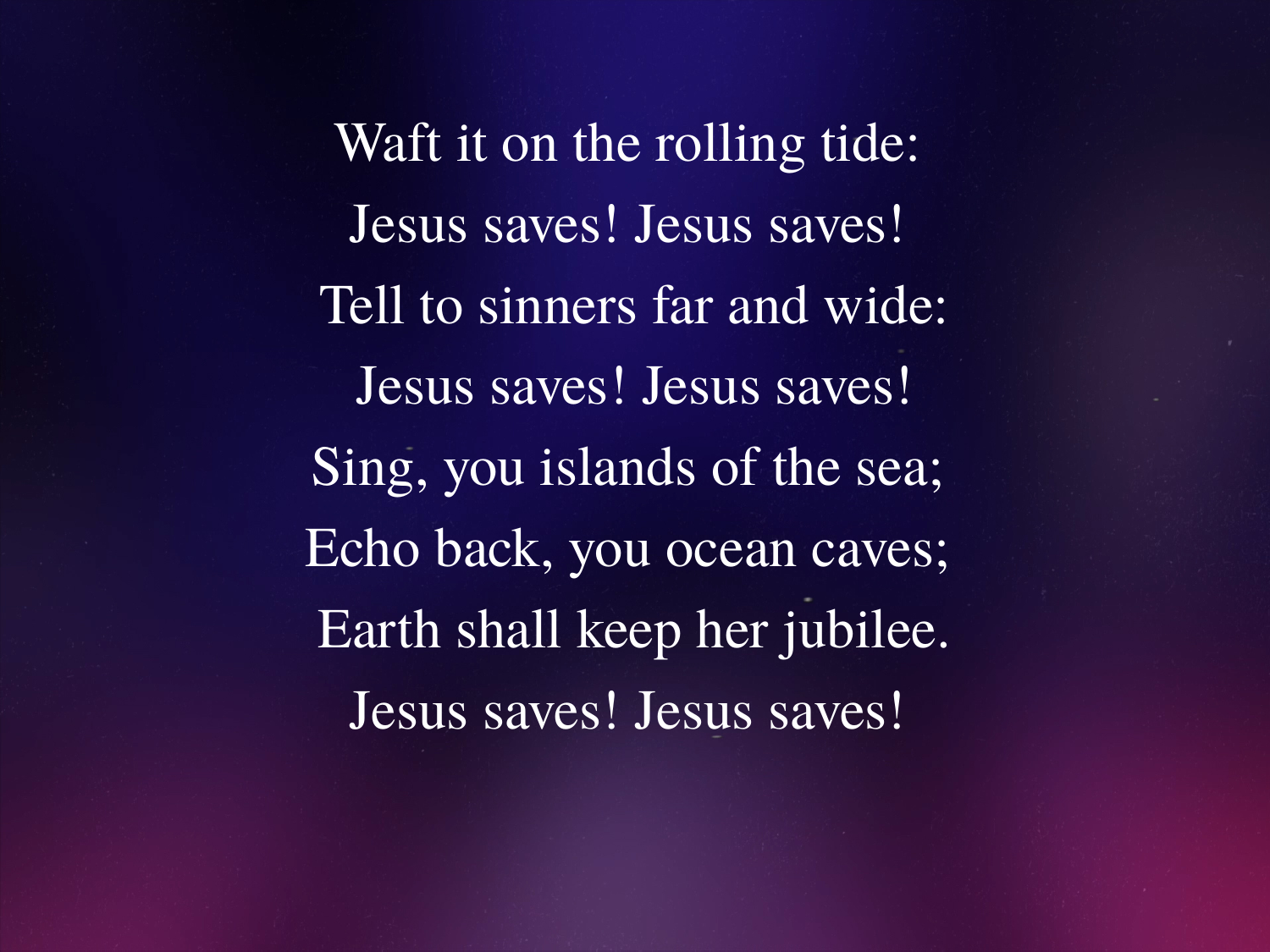

# Waft it on the rolling tide: Jesus saves! Jesus saves! Tell to sinners far and wide: Jesus saves! Jesus saves! Sing, you islands of the sea; Echo back, you ocean caves; Earth shall keep her jubilee. Jesus saves! Jesus saves!